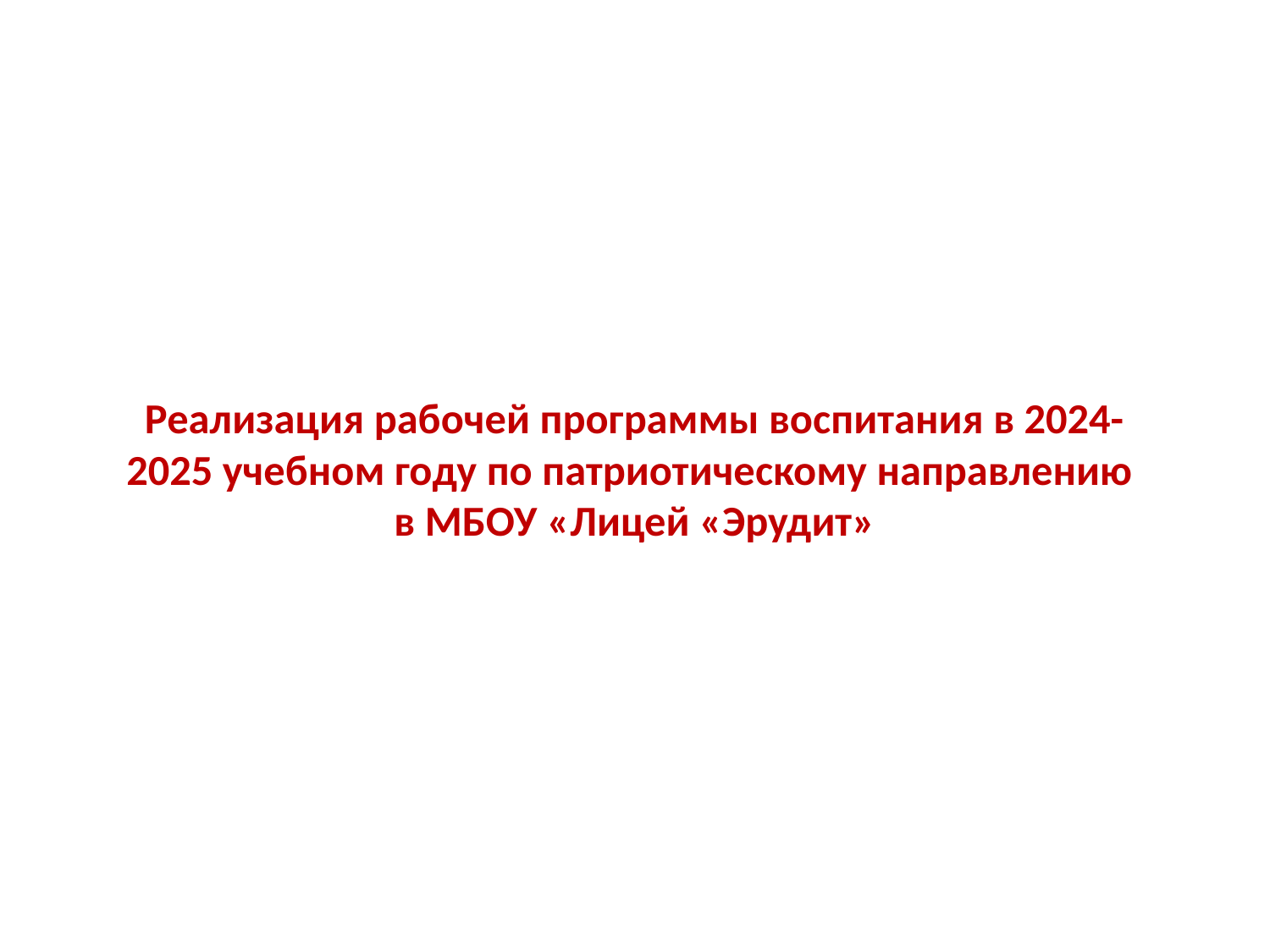

# Реализация рабочей программы воспитания в 2024-2025 учебном году по патриотическому направлению в МБОУ «Лицей «Эрудит»